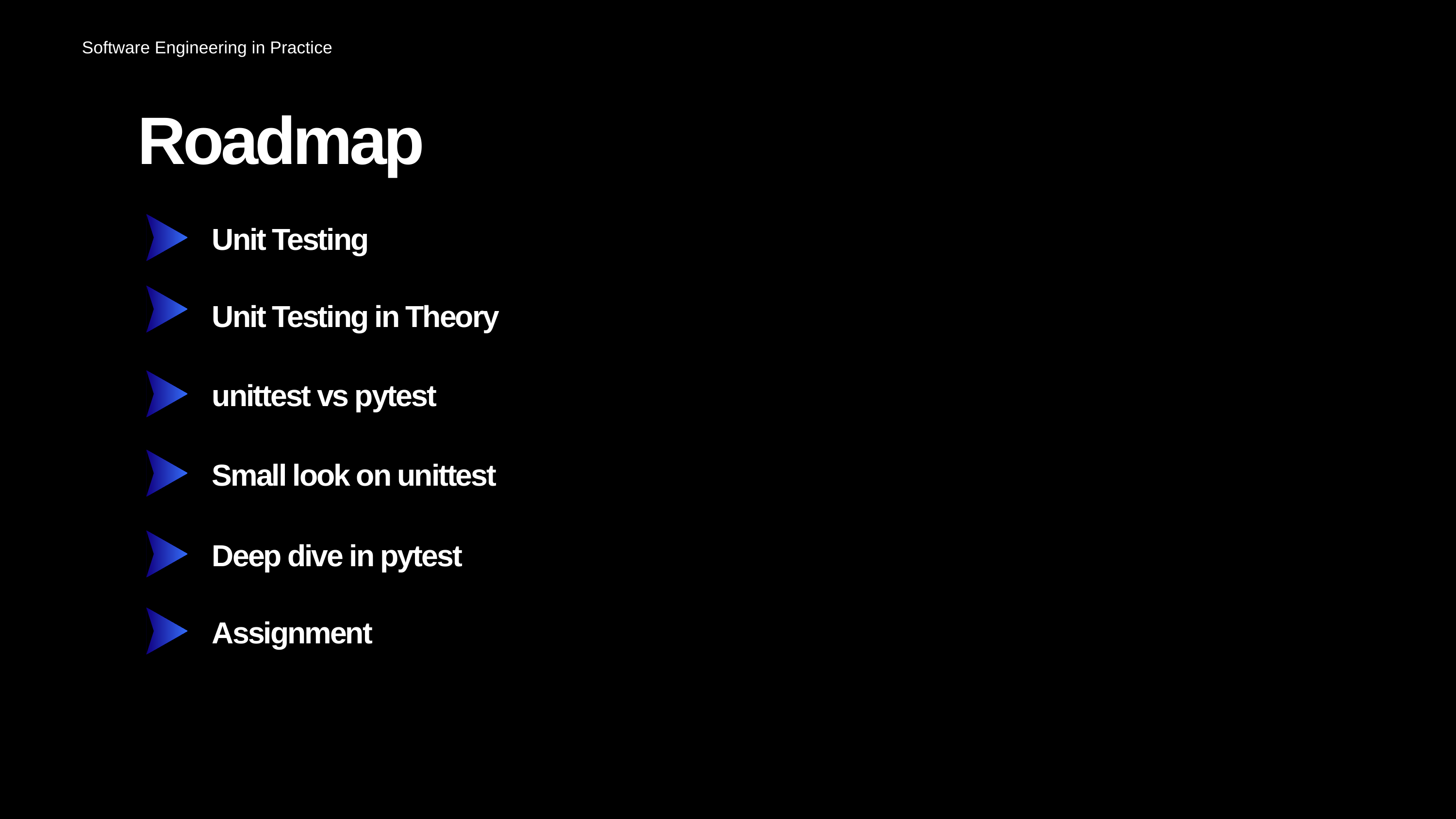

Software Engineering in Practice
Roadmap

Unit Testing

Unit Testing in Theory

unittest vs pytest

Small look on unittest

Deep dive in pytest

Assignment